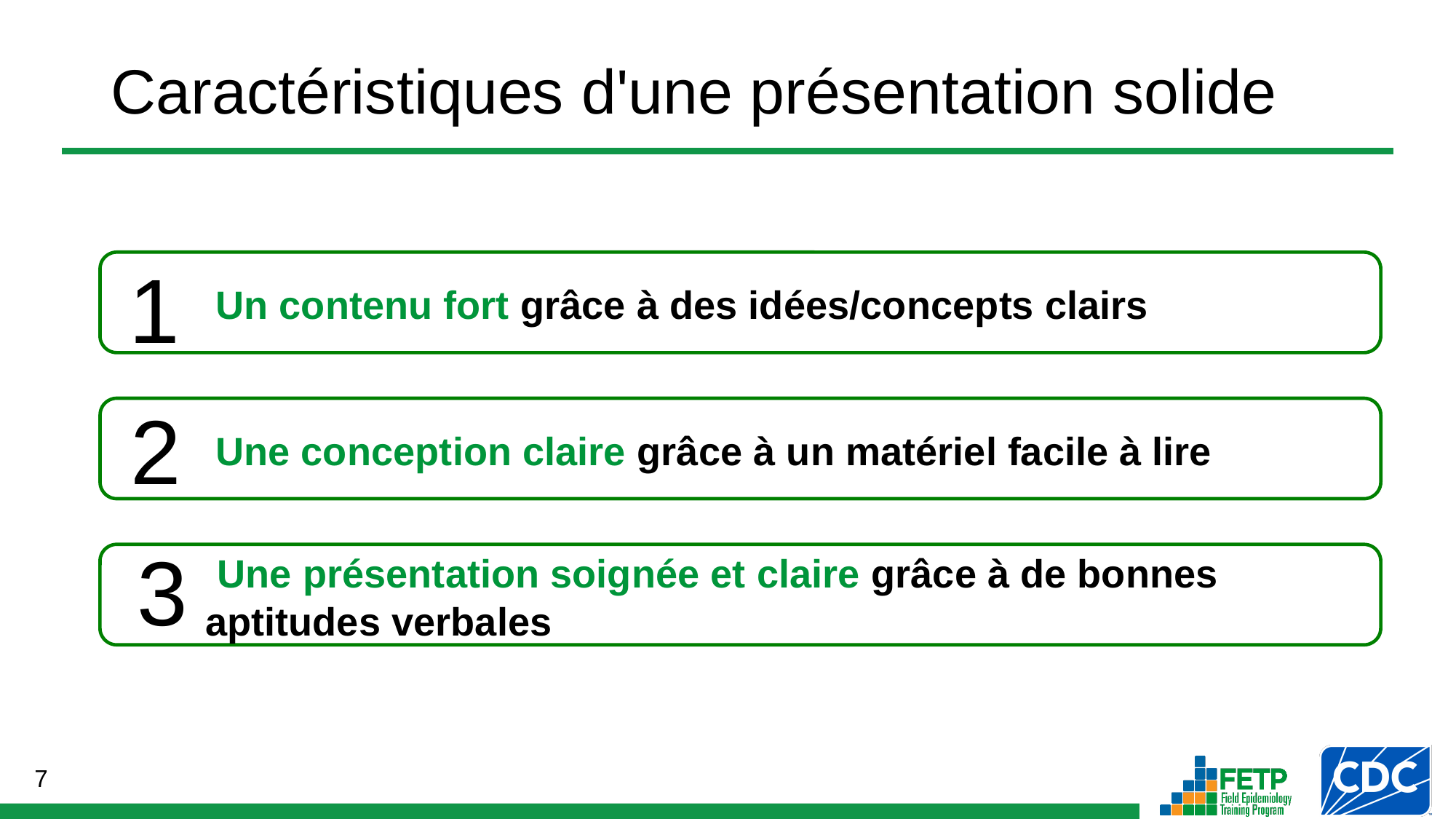

# Caractéristiques d'une présentation solide
1
 Un contenu fort grâce à des idées/concepts clairs
2
 Une conception claire grâce à un matériel facile à lire
3
 Une présentation soignée et claire grâce à de bonnes
aptitudes verbales